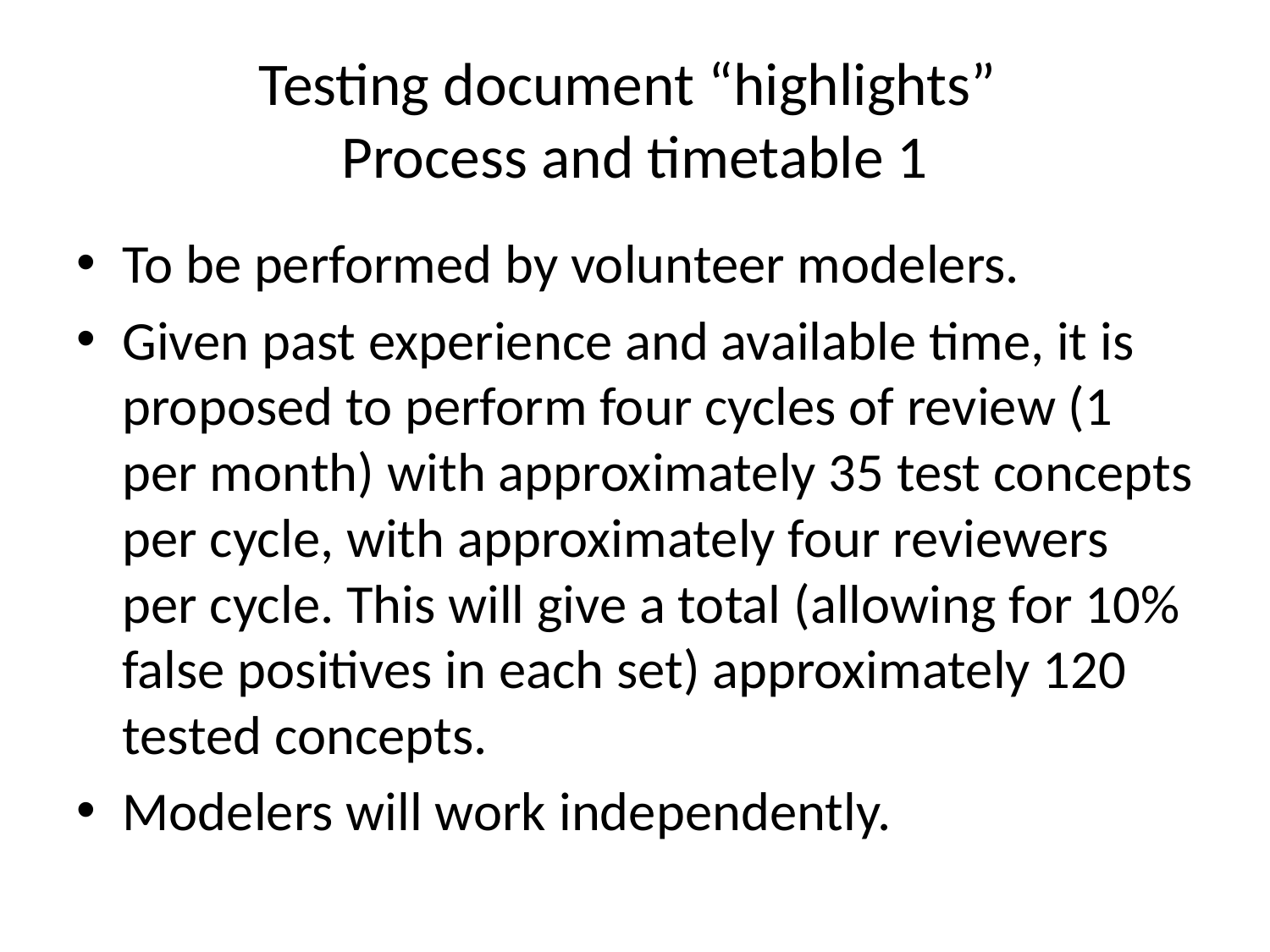

# Testing document “highlights” Process and timetable 1
To be performed by volunteer modelers.
Given past experience and available time, it is proposed to perform four cycles of review (1 per month) with approximately 35 test concepts per cycle, with approximately four reviewers per cycle. This will give a total (allowing for 10% false positives in each set) approximately 120 tested concepts.
Modelers will work independently.